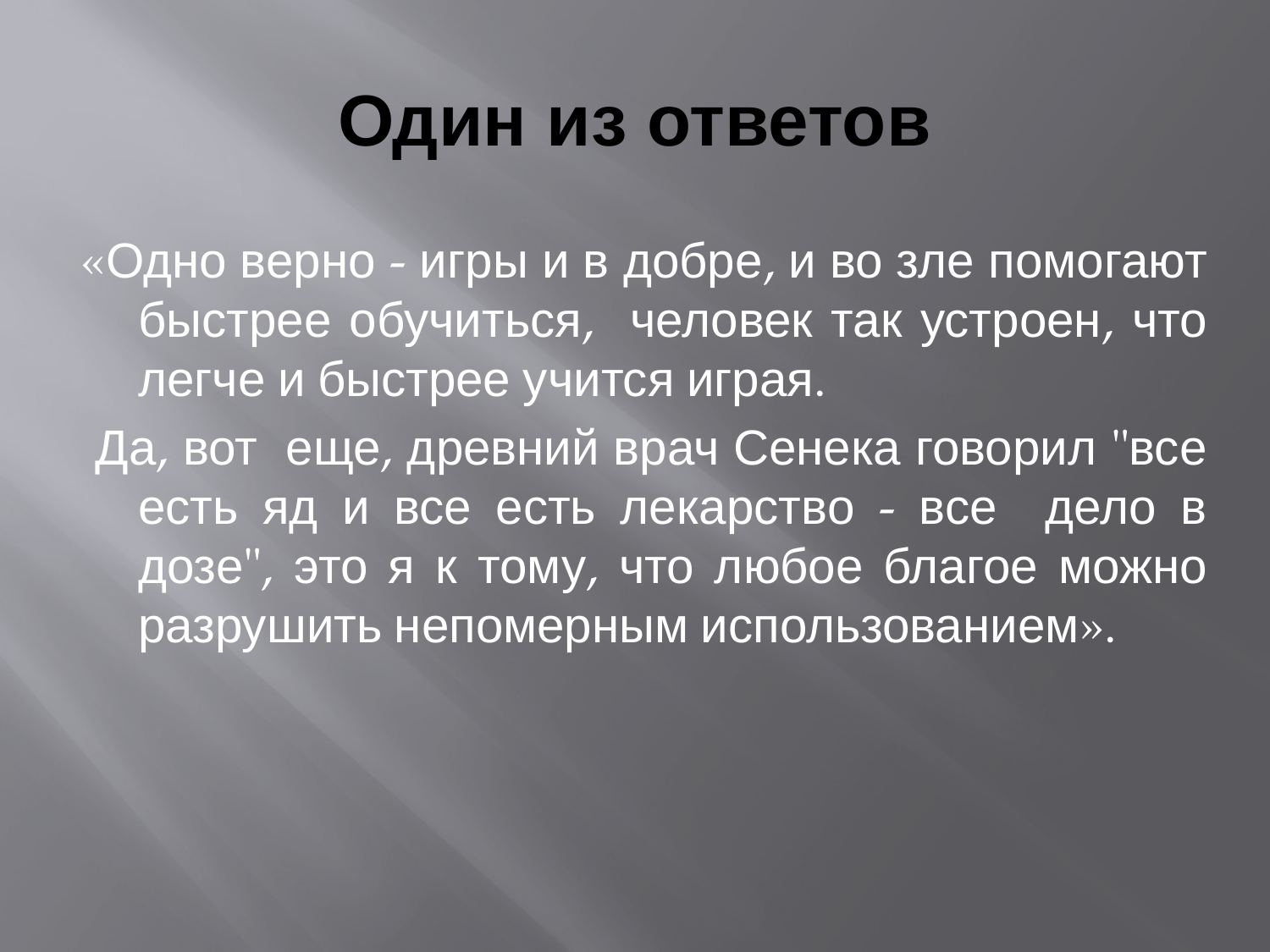

# Один из ответов
«Одно верно - игры и в добре, и во зле помогают быстрее обучиться,  человек так устроен, что легче и быстрее учится играя.
 Да, вот  еще, древний врач Сенека говорил "все есть яд и все есть лекарство - все  дело в дозе", это я к тому, что любое благое можно разрушить непомерным использованием».